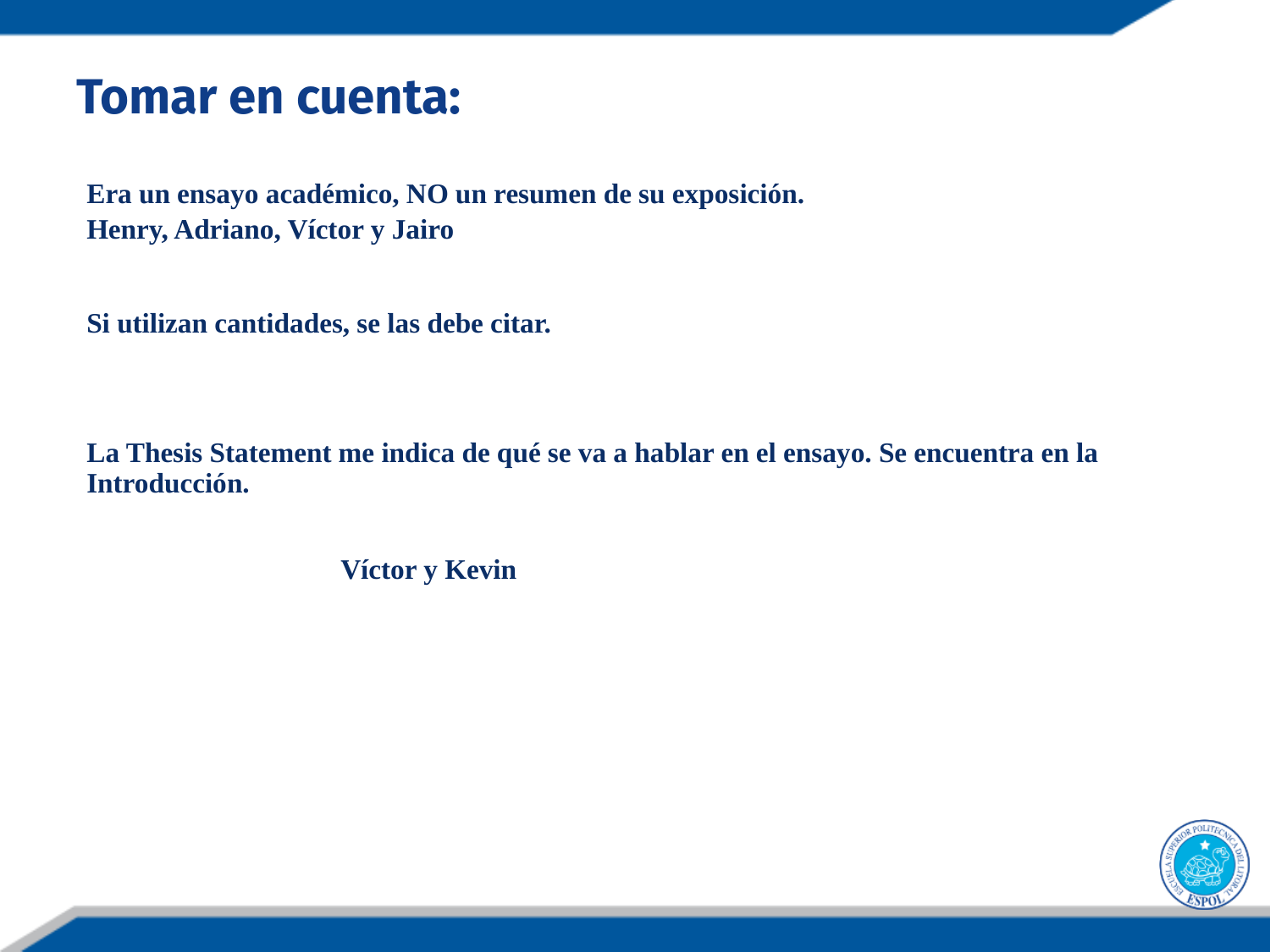

Tomar en cuenta:
Era un ensayo académico, NO un resumen de su exposición.
Henry, Adriano, Víctor y Jairo

Si utilizan cantidades, se las debe citar.
La Thesis Statement me indica de qué se va a hablar en el ensayo. Se encuentra en la Introducción.
Víctor y Kevin